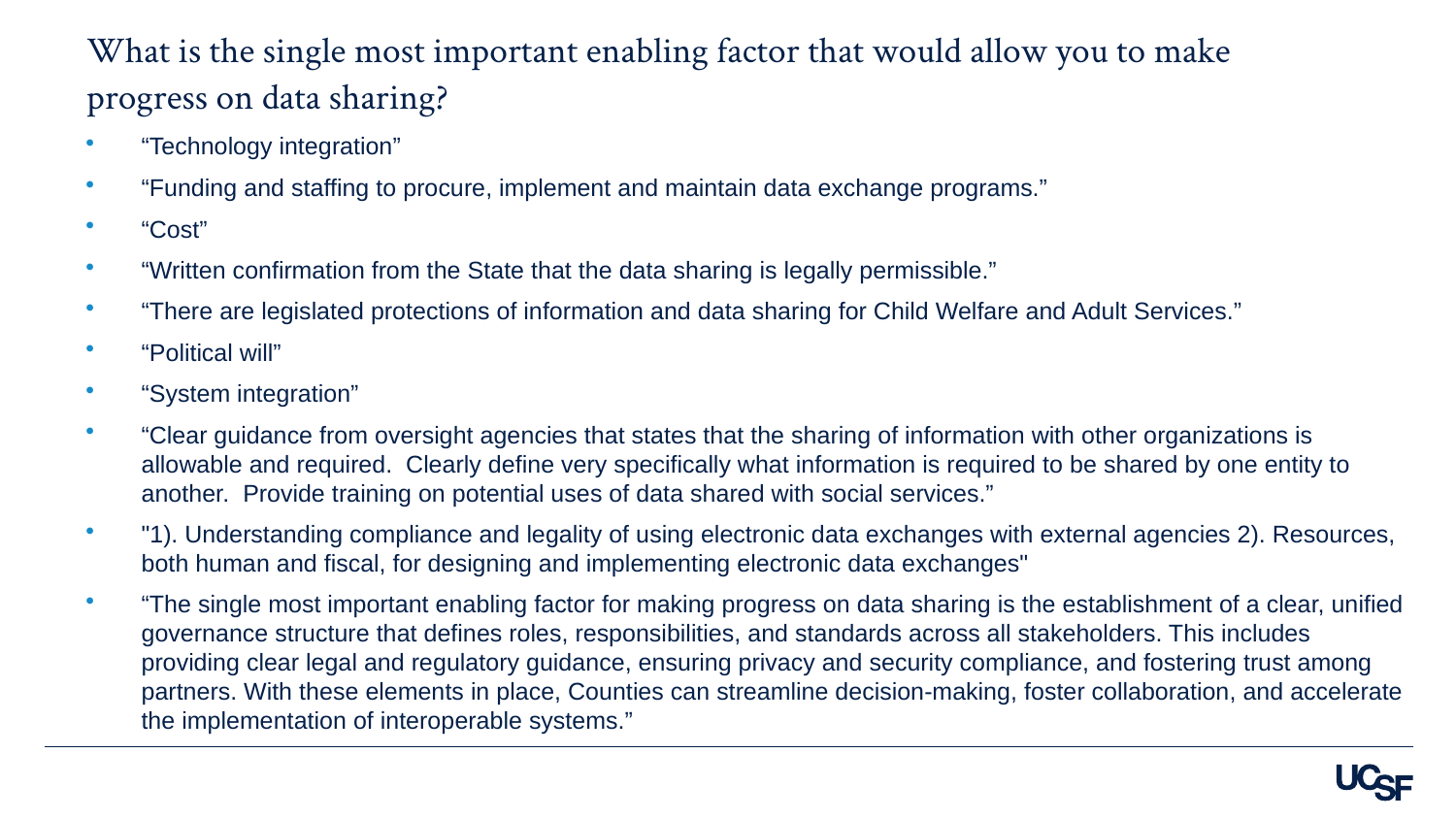

# What is the single most important enabling factor that would allow you to make progress on data sharing?
“Technology integration”
“Funding and staffing to procure, implement and maintain data exchange programs.”
“Cost”
“Written confirmation from the State that the data sharing is legally permissible.”
“There are legislated protections of information and data sharing for Child Welfare and Adult Services.”
“Political will”
“System integration”
“Clear guidance from oversight agencies that states that the sharing of information with other organizations is allowable and required.  Clearly define very specifically what information is required to be shared by one entity to another.  Provide training on potential uses of data shared with social services.”
"1). Understanding compliance and legality of using electronic data exchanges with external agencies 2). Resources, both human and fiscal, for designing and implementing electronic data exchanges"
“The single most important enabling factor for making progress on data sharing is the establishment of a clear, unified governance structure that defines roles, responsibilities, and standards across all stakeholders. This includes providing clear legal and regulatory guidance, ensuring privacy and security compliance, and fostering trust among partners. With these elements in place, Counties can streamline decision-making, foster collaboration, and accelerate the implementation of interoperable systems.”